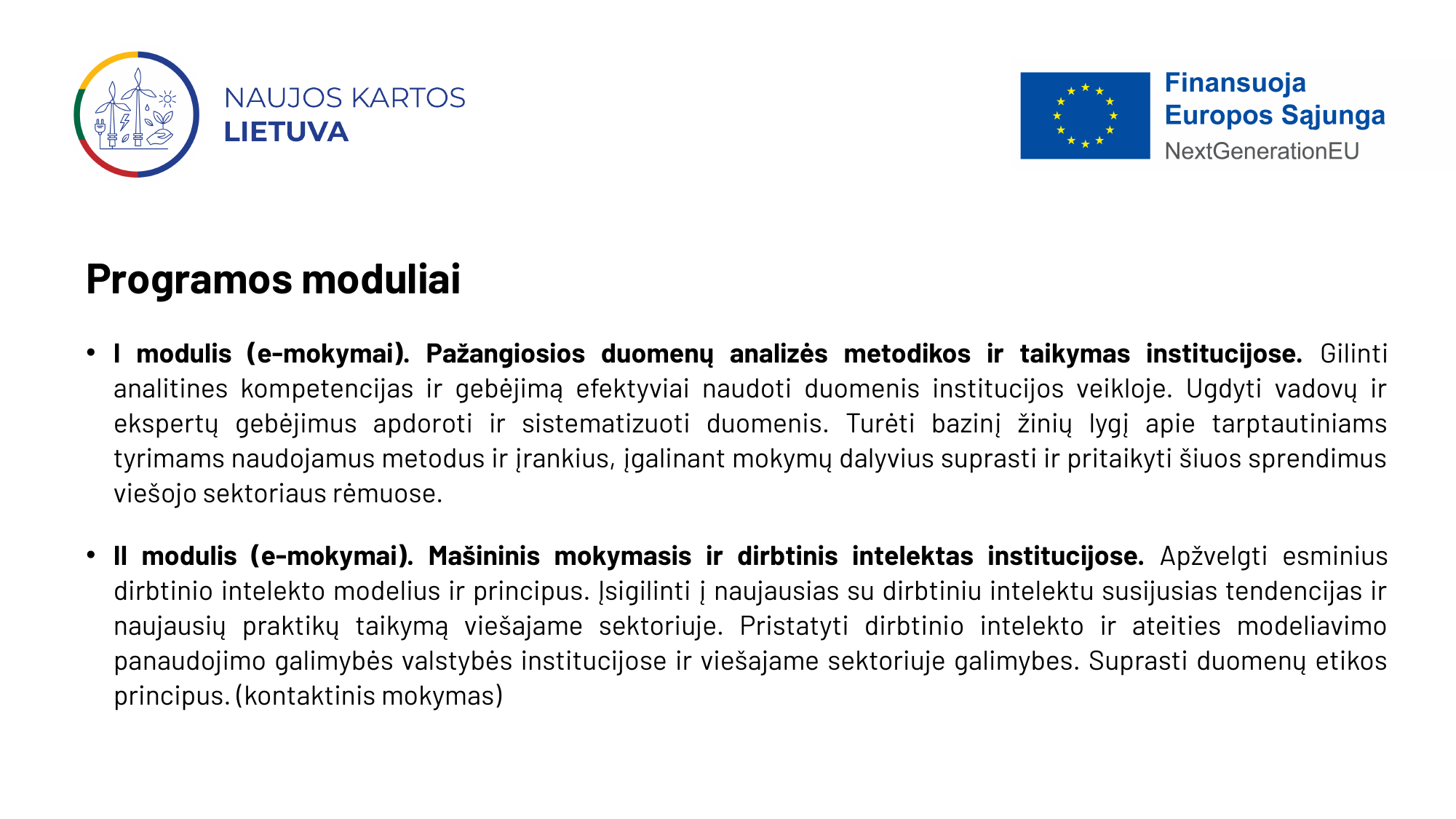

# Programos moduliai
I modulis (e-mokymai). Pažangiosios duomenų analizės metodikos ir taikymas institucijose. Gilinti analitines kompetencijas ir gebėjimą efektyviai naudoti duomenis institucijos veikloje. Ugdyti vadovų ir ekspertų gebėjimus apdoroti ir sistematizuoti duomenis. Turėti bazinį žinių lygį apie tarptautiniams tyrimams naudojamus metodus ir įrankius, įgalinant mokymų dalyvius suprasti ir pritaikyti šiuos sprendimus viešojo sektoriaus rėmuose.
II modulis (e-mokymai). Mašininis mokymasis ir dirbtinis intelektas institucijose. Apžvelgti esminius dirbtinio intelekto modelius ir principus. Įsigilinti į naujausias su dirbtiniu intelektu susijusias tendencijas ir naujausių praktikų taikymą viešajame sektoriuje. Pristatyti dirbtinio intelekto ir ateities modeliavimo panaudojimo galimybės valstybės institucijose ir viešajame sektoriuje galimybes. Suprasti duomenų etikos principus. (kontaktinis mokymas)